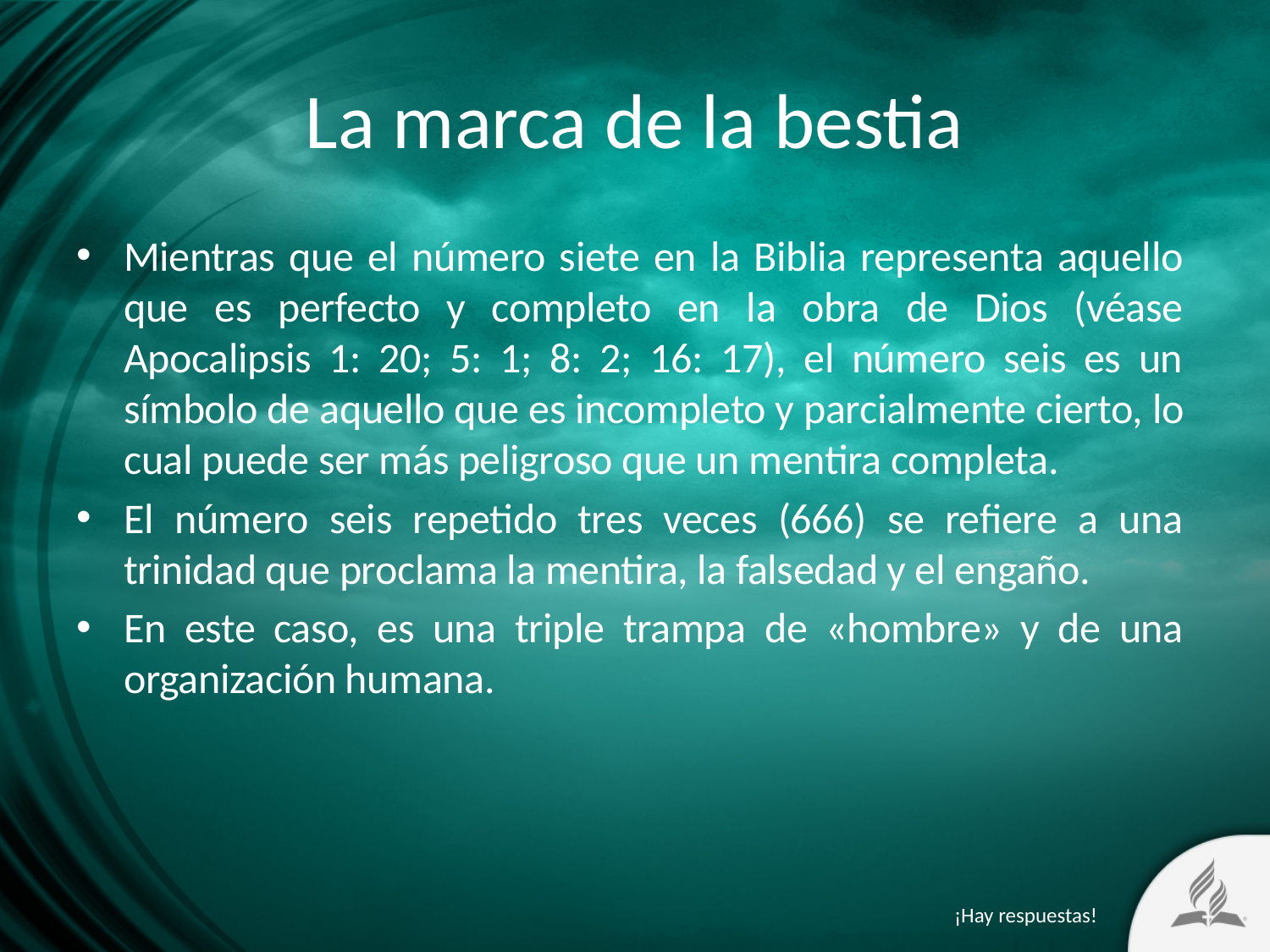

# La marca de la bestia
Mientras que el número siete en la Biblia representa aquello que es perfecto y completo en la obra de Dios (véase Apocalipsis 1: 20; 5: 1; 8: 2; 16: 17), el número seis es un símbolo de aquello que es incompleto y parcialmente cierto, lo cual puede ser más peligroso que un mentira completa.
El número seis repetido tres veces (666) se refiere a una trinidad que proclama la mentira, la falsedad y el engaño.
En este caso, es una triple trampa de «hombre» y de una organización humana.
¡Hay respuestas!